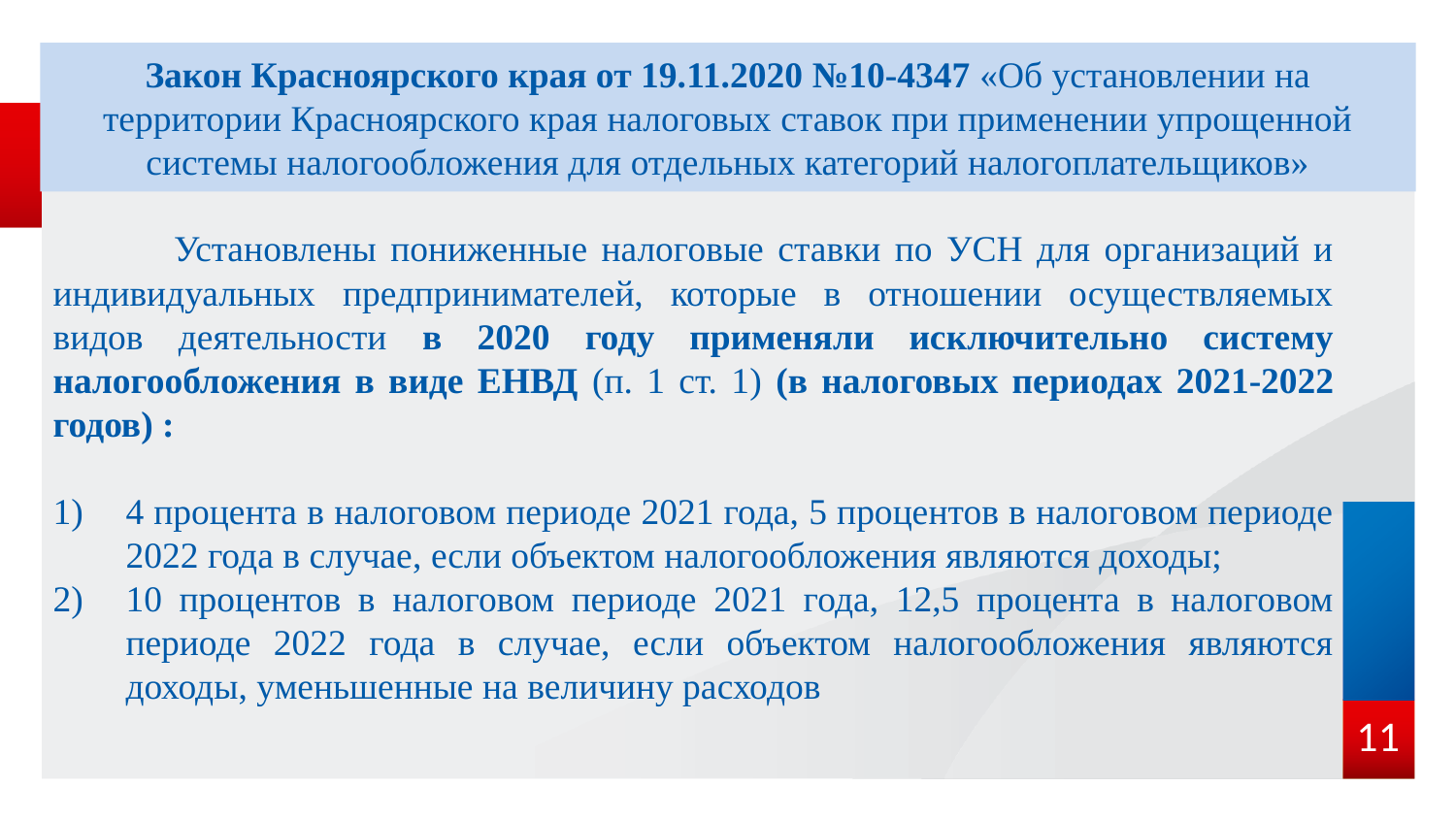

# Закон Красноярского края от 19.11.2020 №10-4347 «Об установлении на территории Красноярского края налоговых ставок при применении упрощенной системы налогообложения для отдельных категорий налогоплательщиков»
        Установлены пониженные налоговые ставки по УСН для организаций и индивидуальных предпринимателей, которые в отношении осуществляемых видов деятельности в 2020 году применяли исключительно систему налогообложения в виде ЕНВД (п. 1 ст. 1) (в налоговых периодах 2021-2022 годов) :

4 процента в налоговом периоде 2021 года, 5 процентов в налоговом периоде 2022 года в случае, если объектом налогообложения являются доходы;
10 процентов в налоговом периоде 2021 года, 12,5 процента в налоговом периоде 2022 года в случае, если объектом налогообложения являются доходы, уменьшенные на величину расходов

11